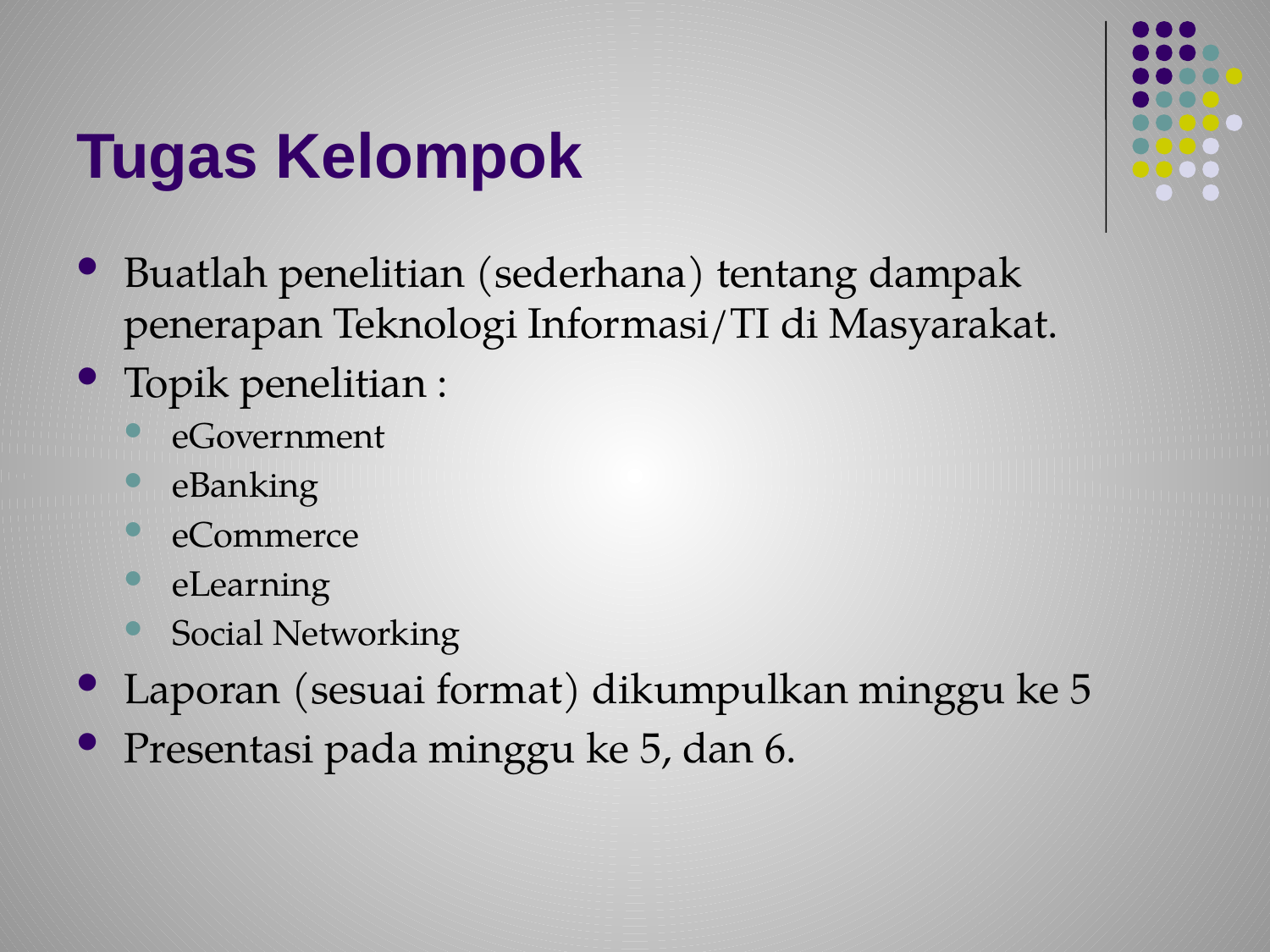

# Tugas Kelompok
Buatlah penelitian (sederhana) tentang dampak penerapan Teknologi Informasi/TI di Masyarakat.
Topik penelitian :
eGovernment
eBanking
eCommerce
eLearning
Social Networking
Laporan (sesuai format) dikumpulkan minggu ke 5
Presentasi pada minggu ke 5, dan 6.